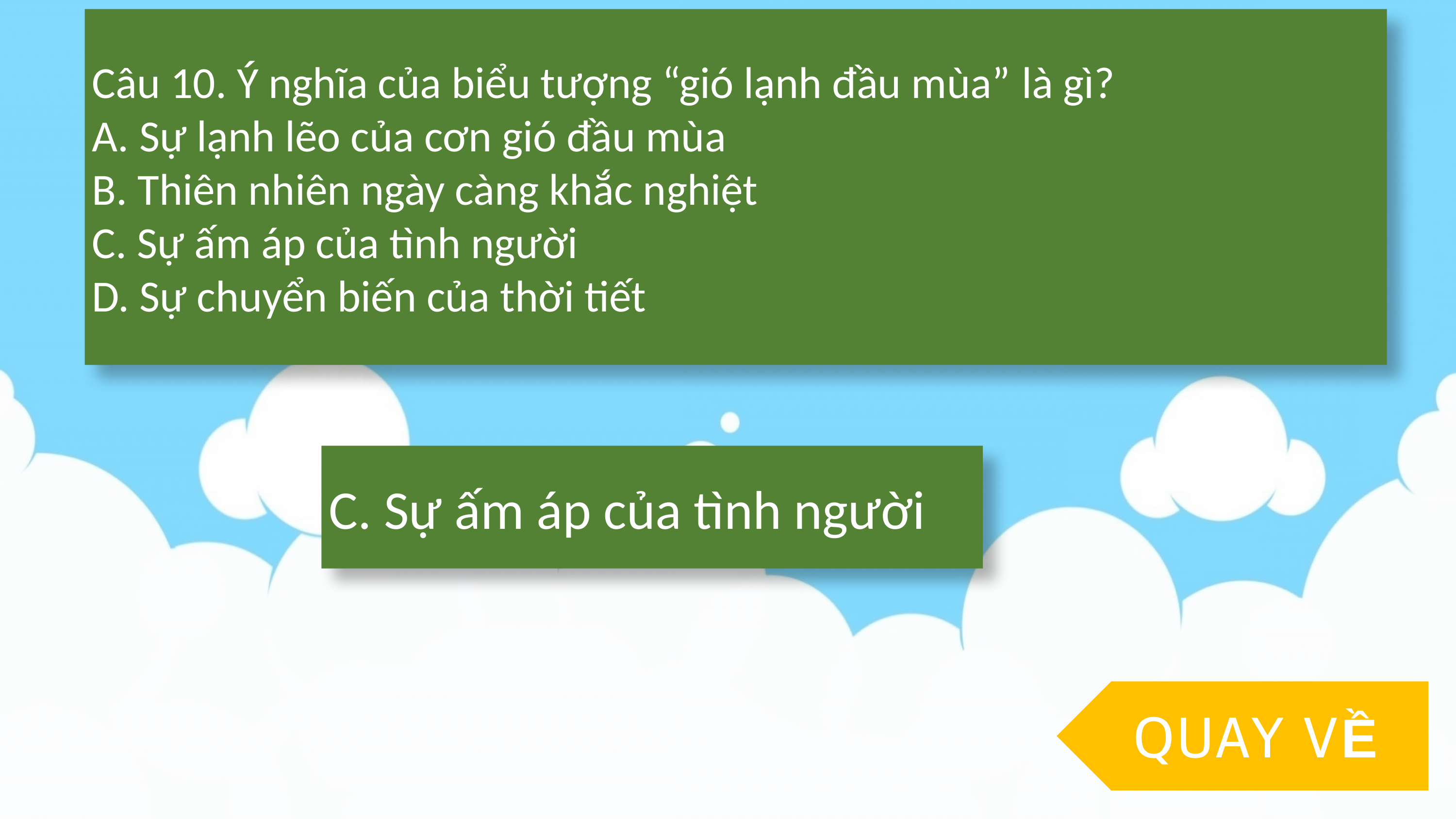

Câu 10. Ý nghĩa của biểu tượng “gió lạnh đầu mùa” là gì?
A. Sự lạnh lẽo của cơn gió đầu mùa
B. Thiên nhiên ngày càng khắc nghiệt
C. Sự ấm áp của tình người
D. Sự chuyển biến của thời tiết
C. Sự ấm áp của tình người
QUAY VỀ